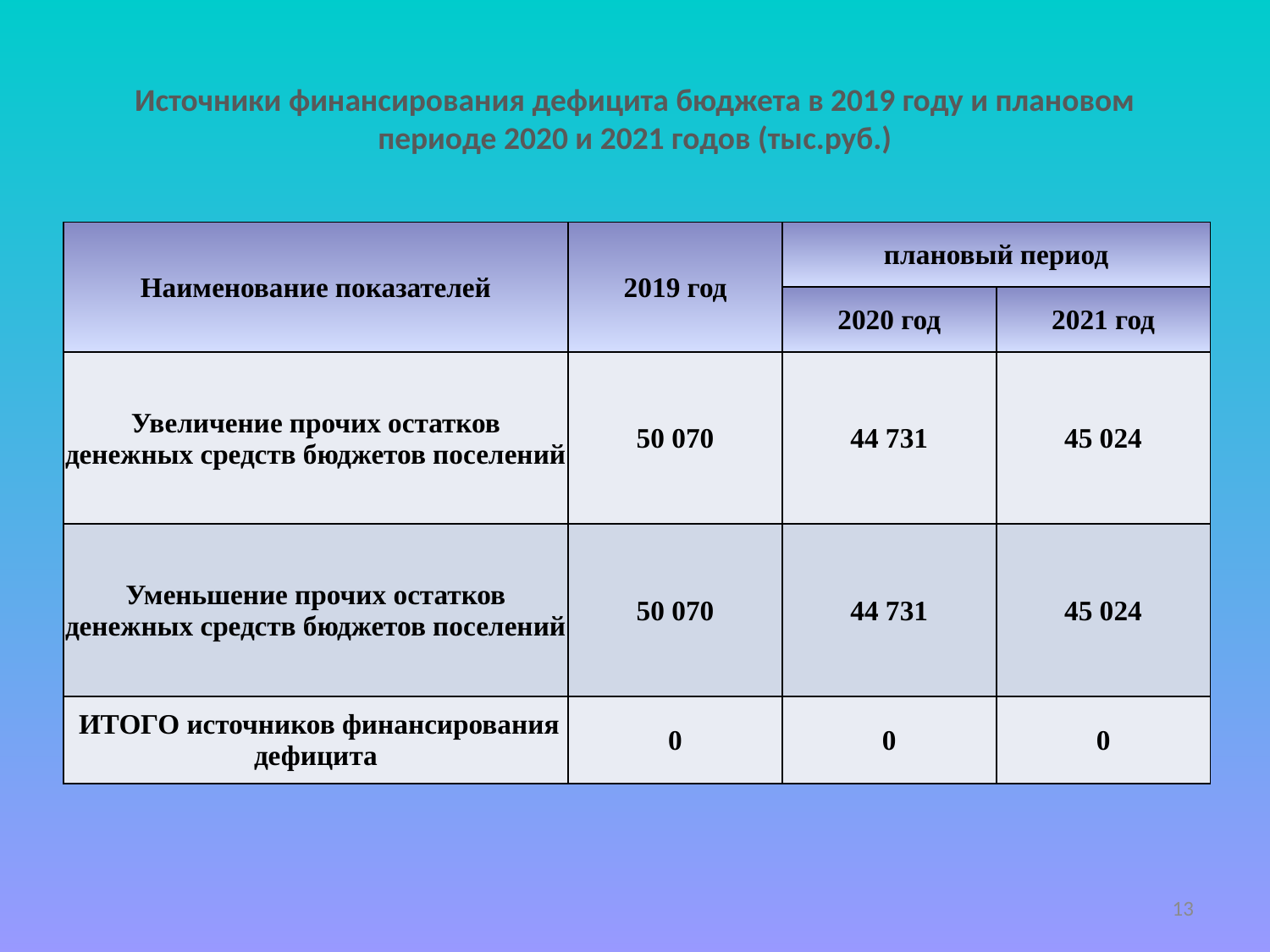

# Источники финансирования дефицита бюджета в 2019 году и плановом периоде 2020 и 2021 годов (тыс.руб.)
| Наименование показателей | 2019 год | плановый период |  |
| --- | --- | --- | --- |
|  |  | 2020 год | 2021 год |
| Увеличение прочих остатков денежных средств бюджетов поселений | 50 070 | 44 731 | 45 024 |
| Уменьшение прочих остатков денежных средств бюджетов поселений | 50 070 | 44 731 | 45 024 |
| ИТОГО источников финансирования дефицита | 0 | 0 | 0 |
13